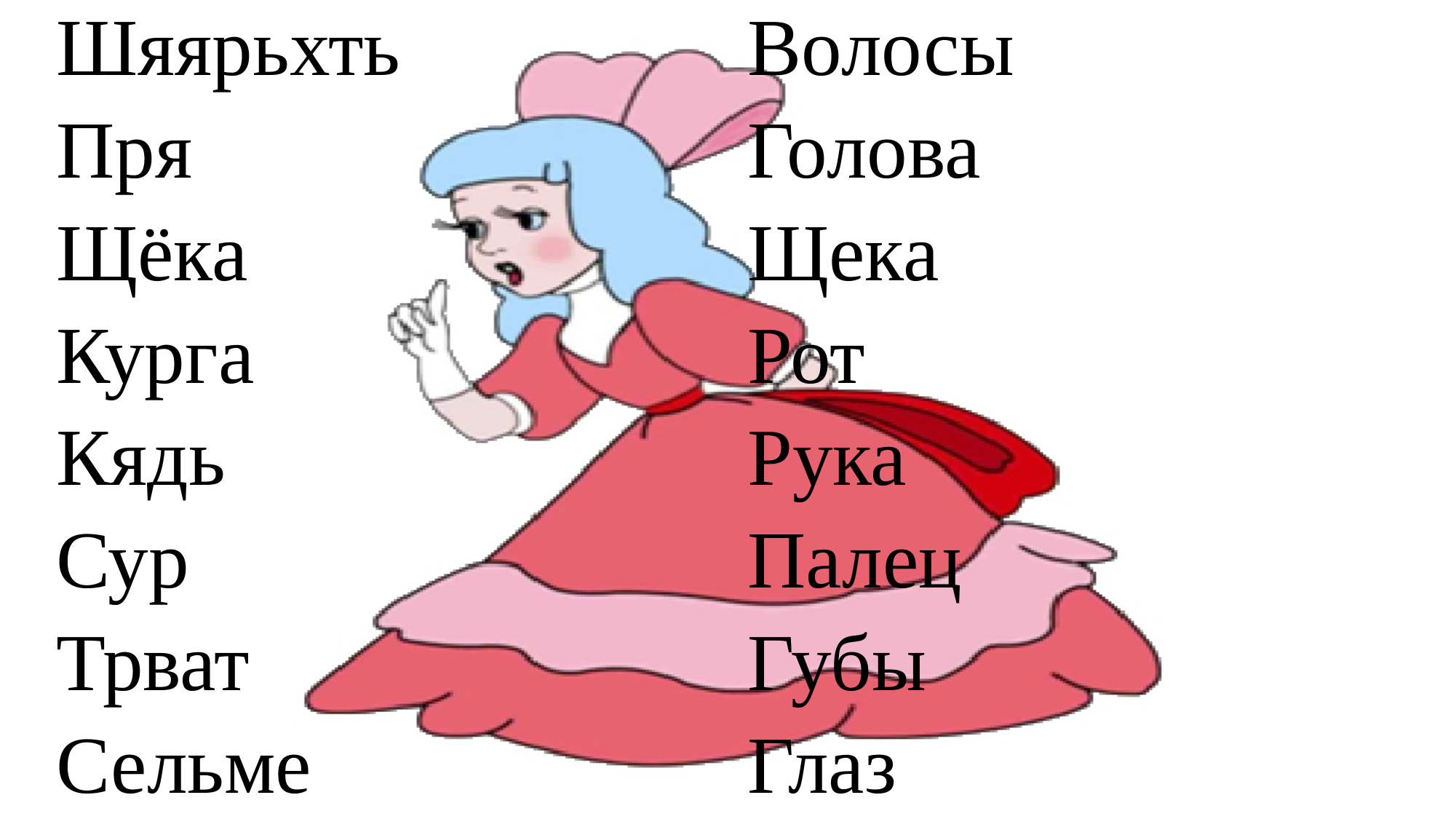

Шяярьхть
Пря
Щёка
Курга
Кядь
Сур
Трват
Сельме

Волосы
Голова
Щека
Рот
Рука
Палец
Губы
Глаз

#